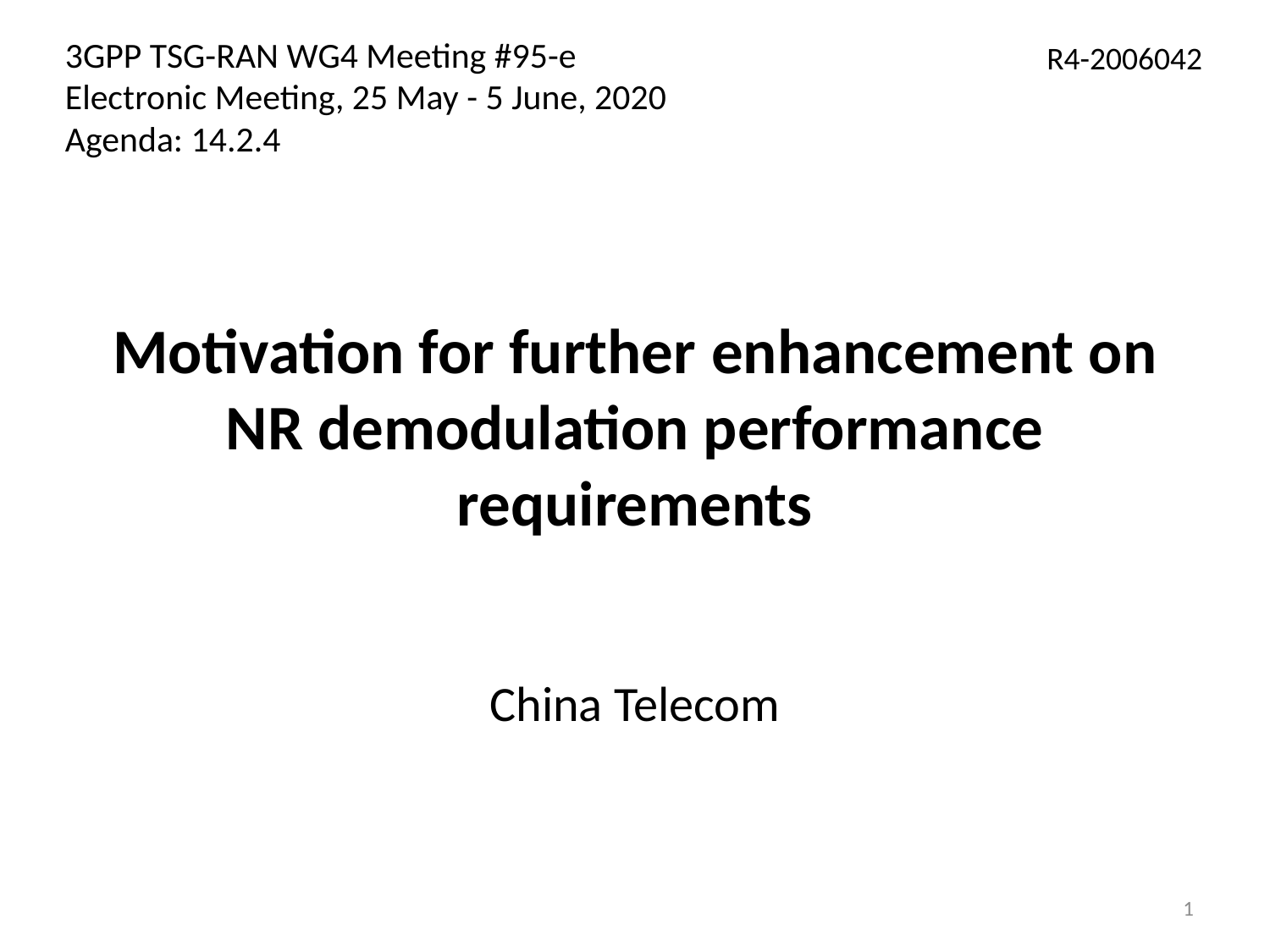

3GPP TSG-RAN WG4 Meeting #95-e
Electronic Meeting, 25 May - 5 June, 2020
Agenda: 14.2.4
R4-2006042
# Motivation for further enhancement on NR demodulation performance requirements
China Telecom
1